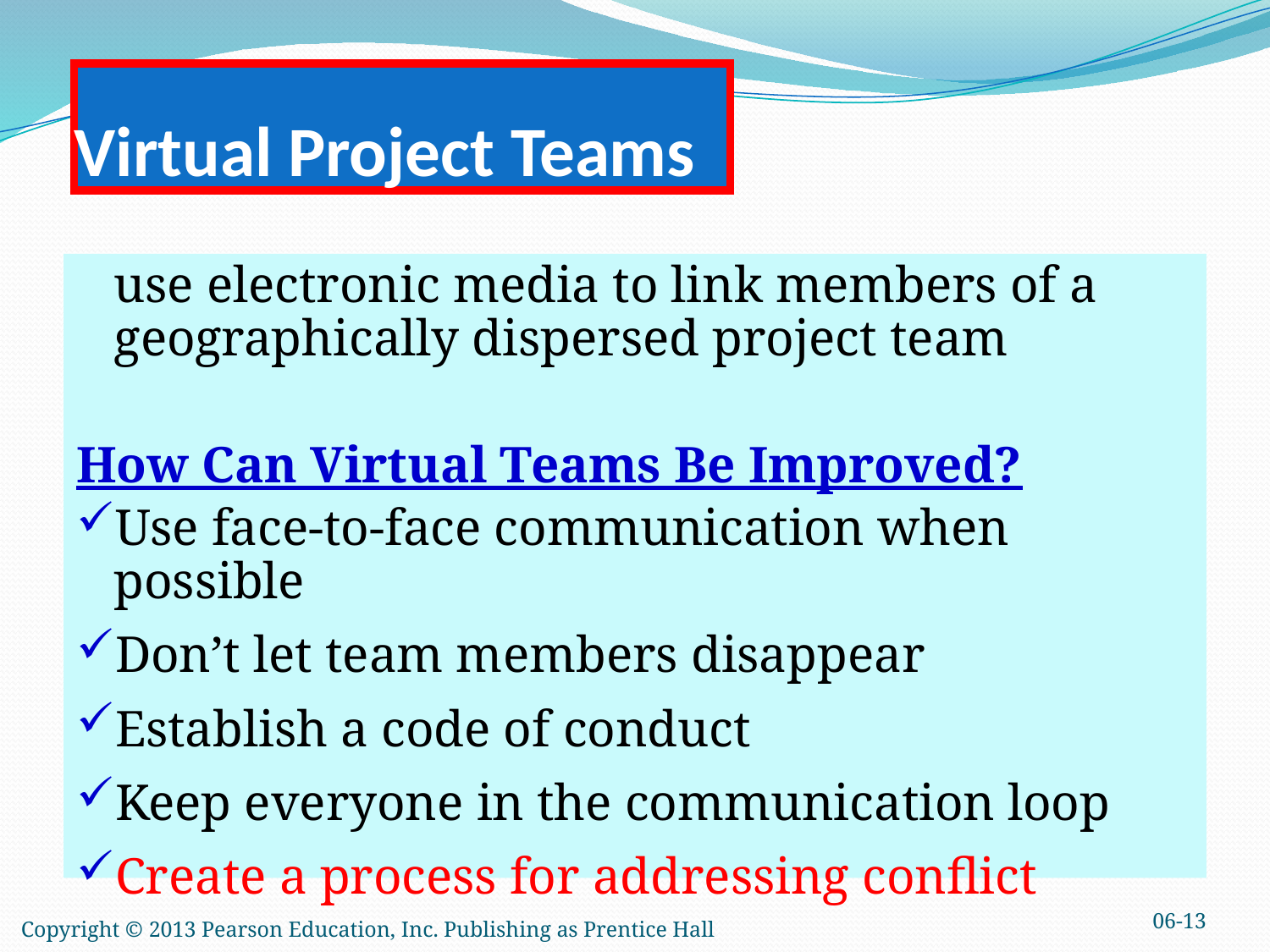

# Virtual Project Teams
	use electronic media to link members of a geographically dispersed project team

How Can Virtual Teams Be Improved?
Use face-to-face communication when possible
Don’t let team members disappear
Establish a code of conduct
Keep everyone in the communication loop
Create a process for addressing conflict
06-13